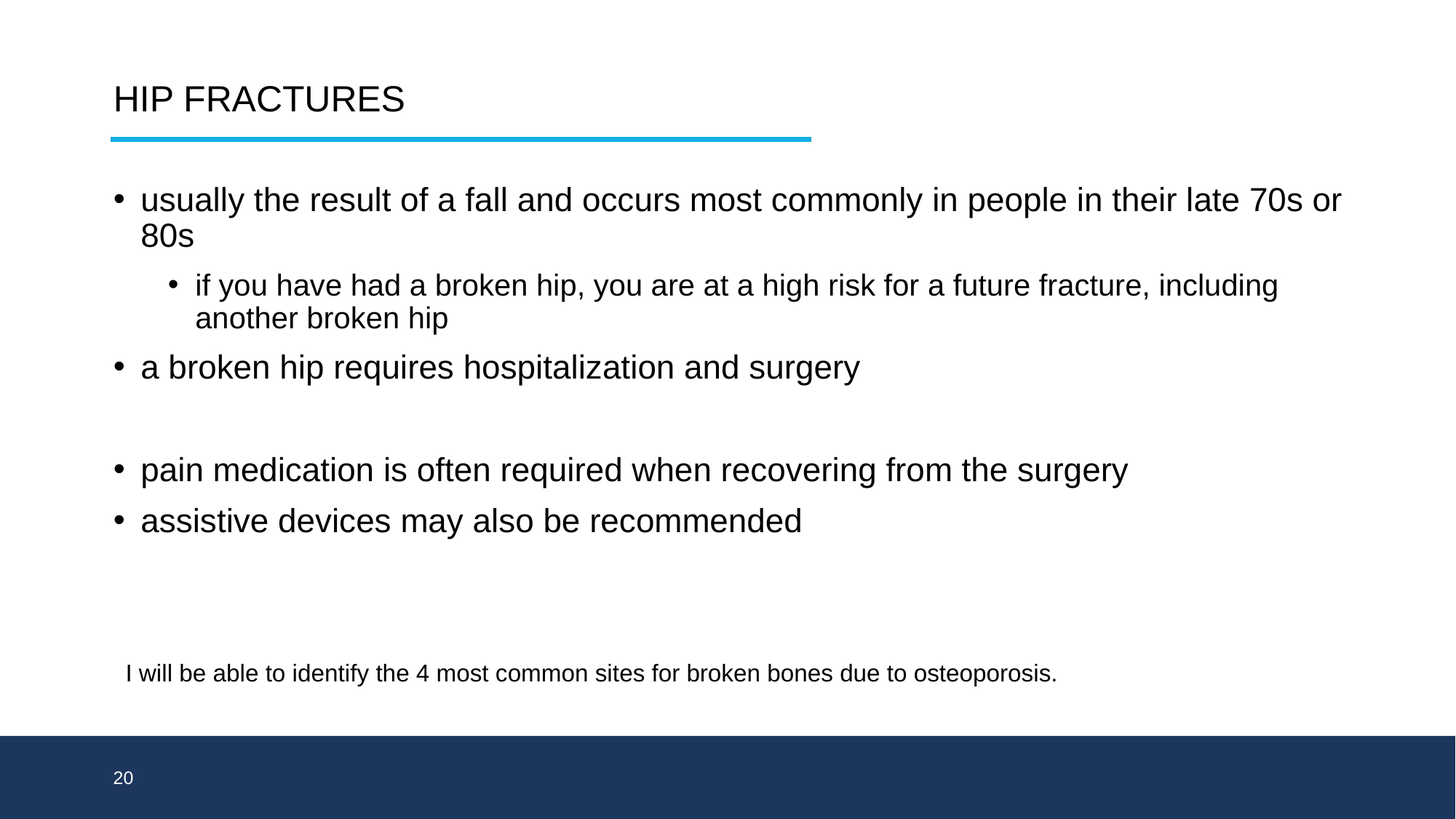

# Hip Fractures
usually the result of a fall and occurs most commonly in people in their late 70s or 80s
if you have had a broken hip, you are at a high risk for a future fracture, including another broken hip
a broken hip requires hospitalization and surgery

pain medication is often required when recovering from the surgery
assistive devices may also be recommended

I will be able to identify the 4 most common sites for broken bones due to osteoporosis.